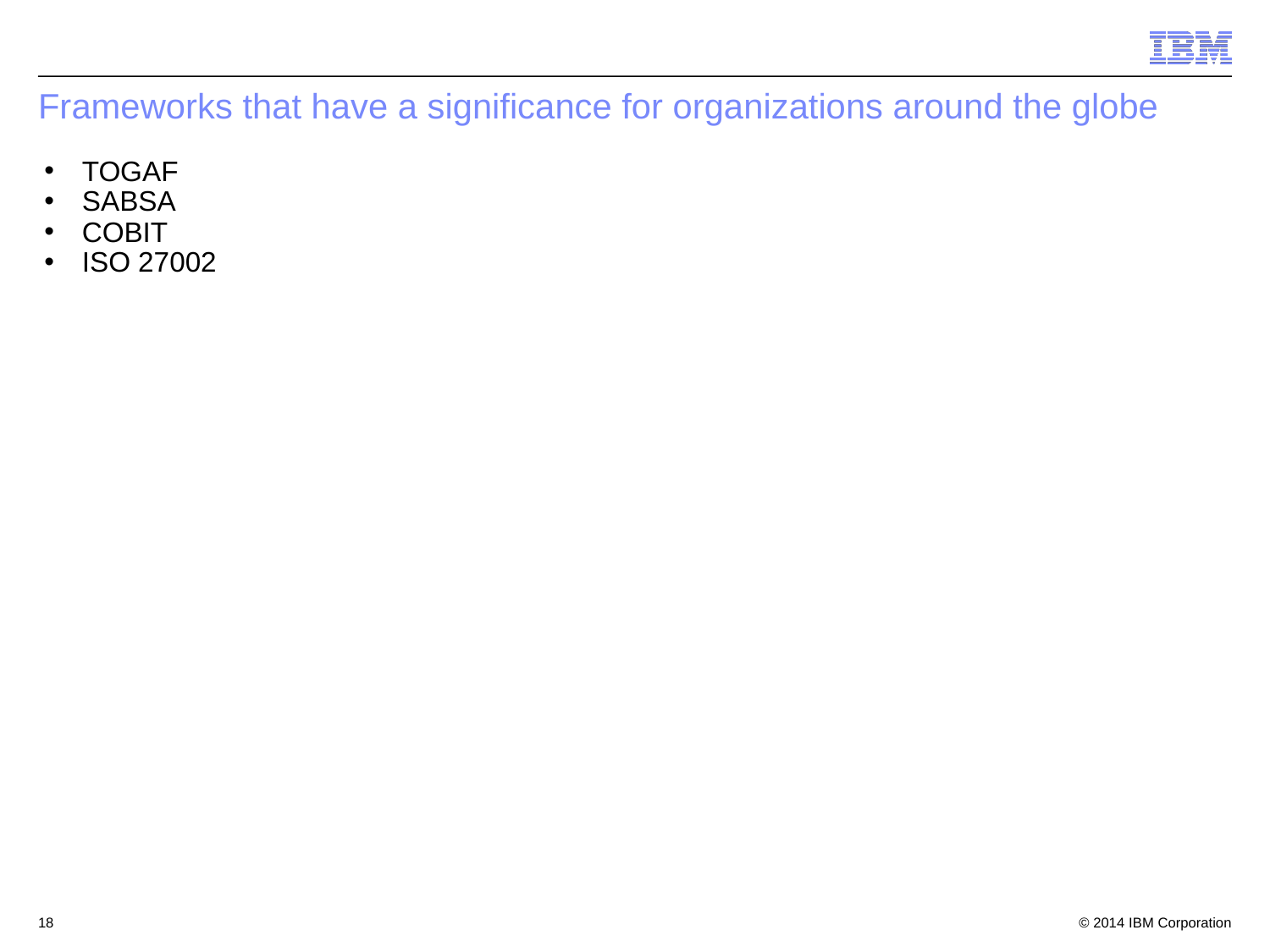

# Frameworks that have a significance for organizations around the globe
 TOGAF
 SABSA
 COBIT
 ISO 27002
18